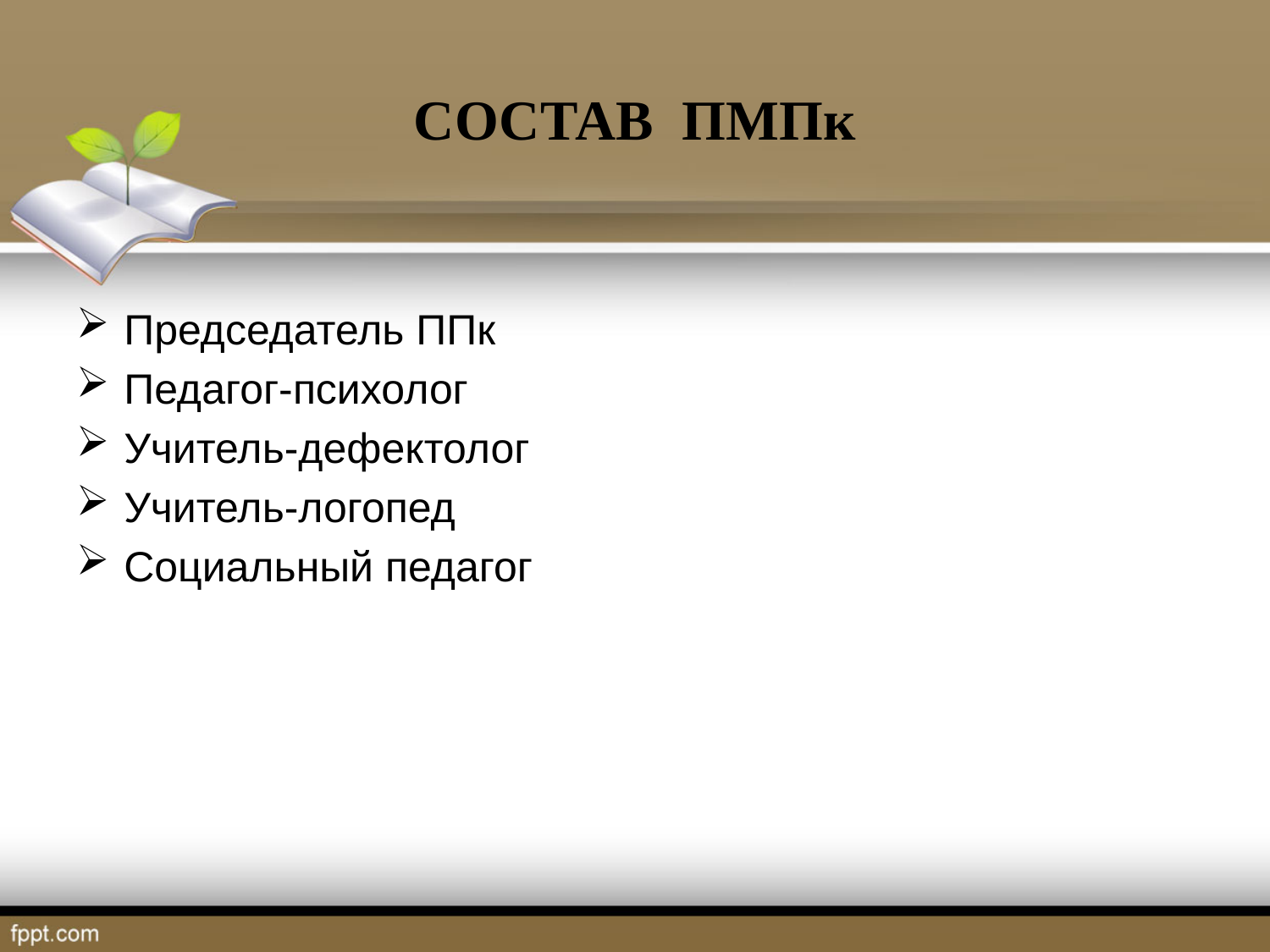

# СОСТАВ  ПМПк
Председатель ППк
Педагог-психолог
Учитель-дефектолог
Учитель-логопед
Социальный педагог